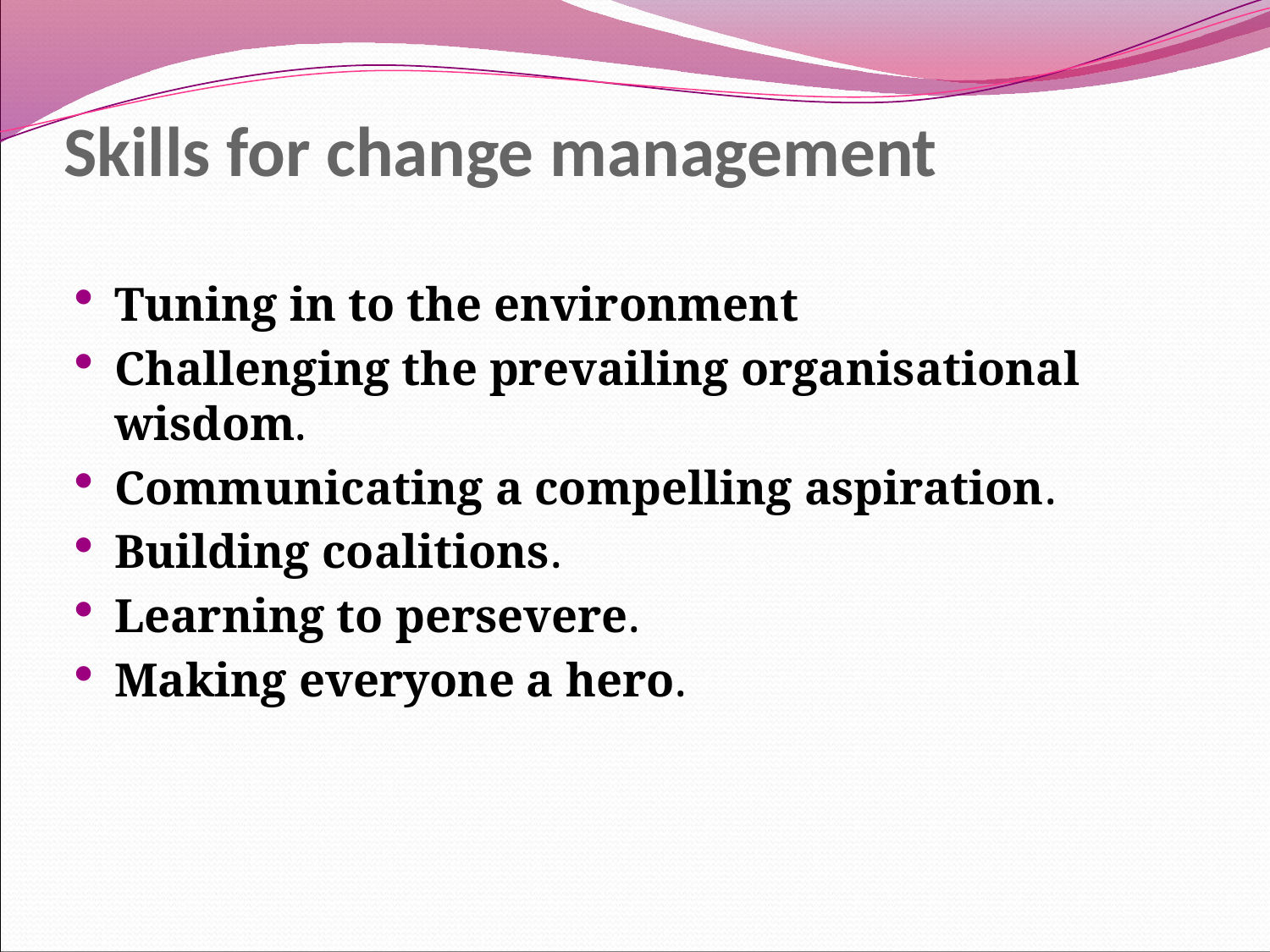

# Skills for change management
Tuning in to the environment
Challenging the prevailing organisational wisdom.
Communicating a compelling aspiration.
Building coalitions.
Learning to persevere.
Making everyone a hero.